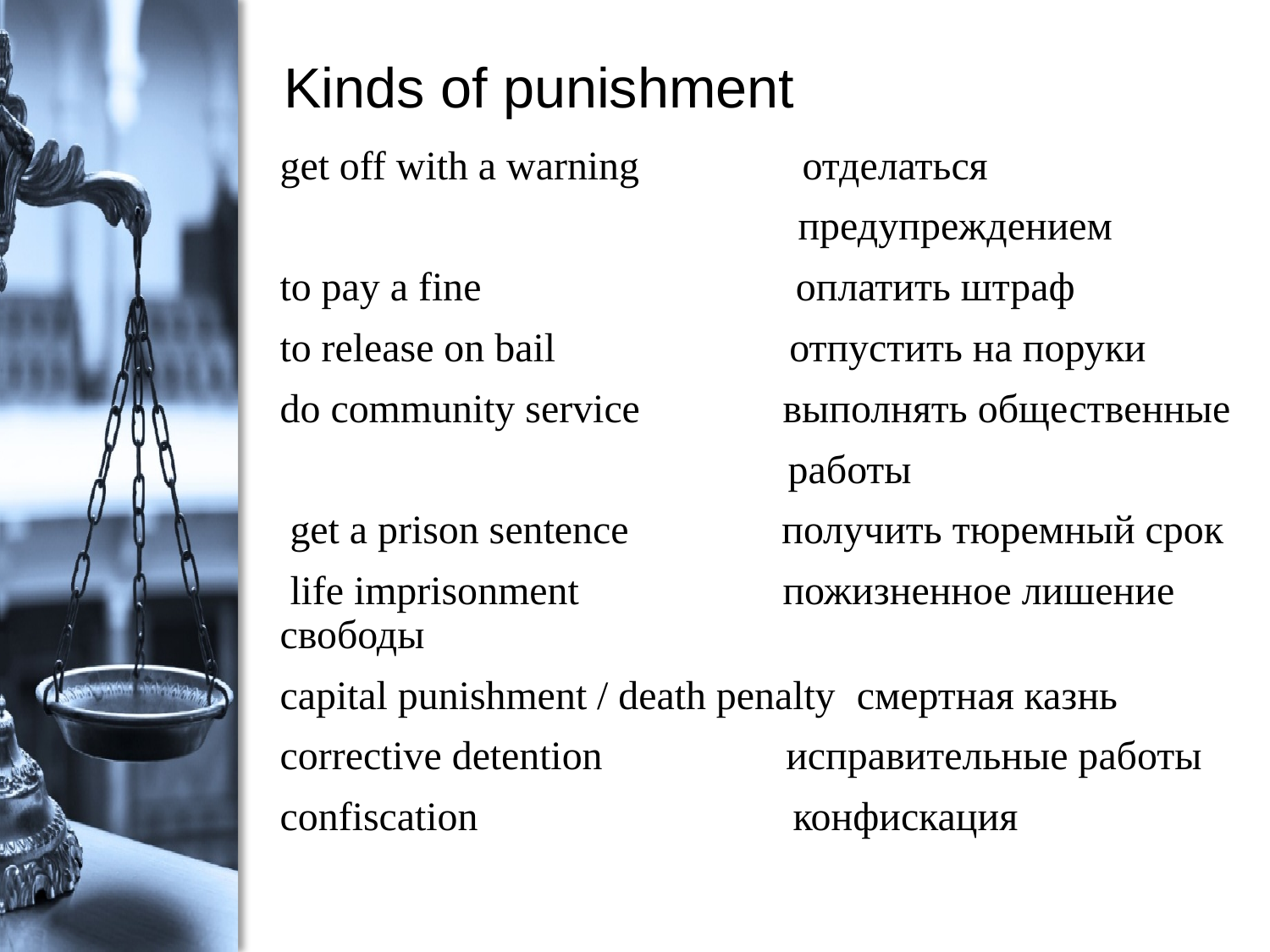

# Kinds of punishment
get off with a warning                отделаться
                                                   предупреждением
to pay a fine                               оплатить штраф
to release on bail                       отпустить на поруки
do community service              выполнять общественные
                                                  работы
 get a prison sentence               получить тюремный срок
 life imprisonment                    пожизненное лишение свободы
capital punishment / death penalty  смертная казнь
corrective detention                  исправительные работы
confiscation                               конфискация